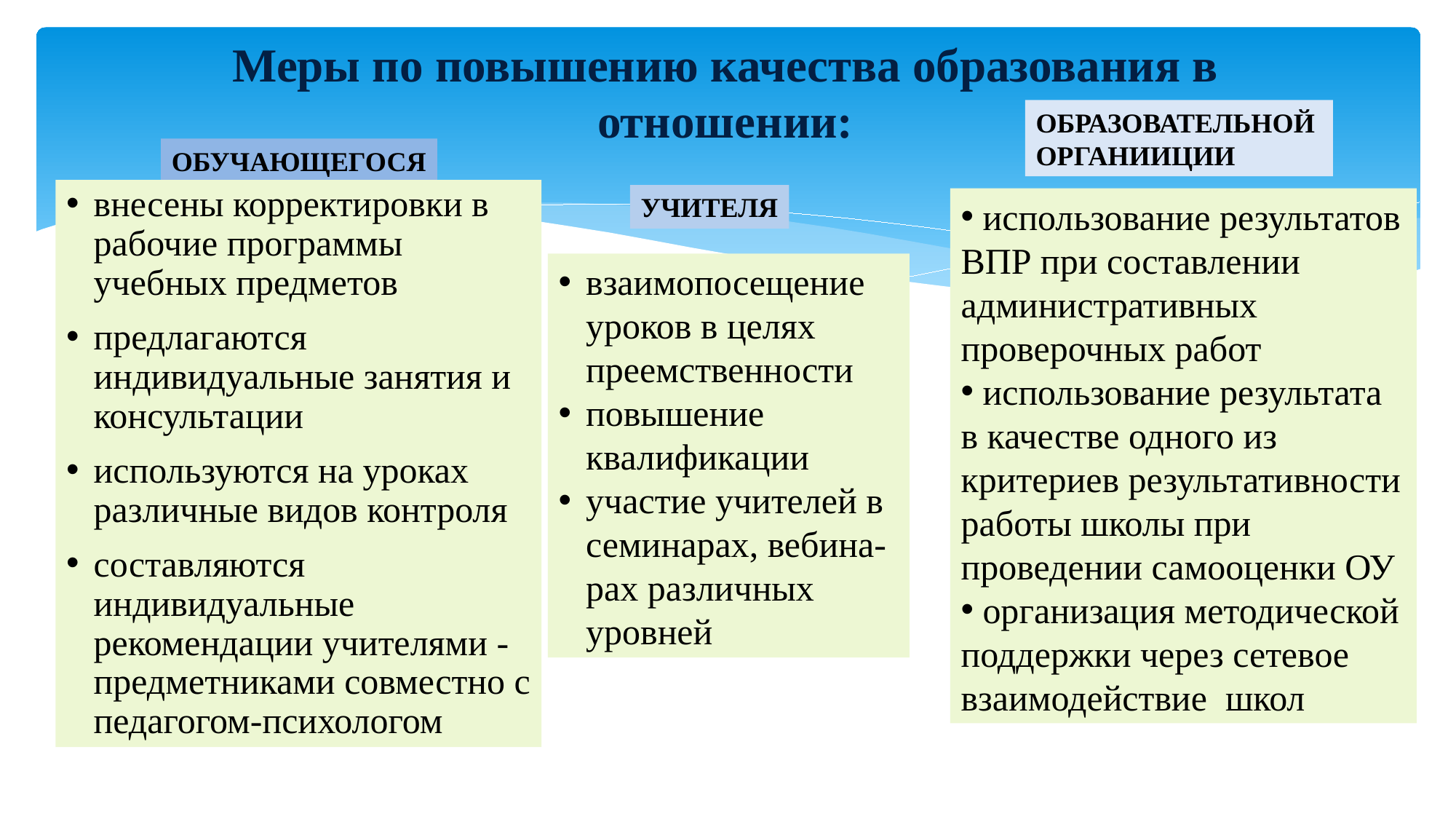

# Меры по повышению качества образования в отношении:
ОБРАЗОВАТЕЛЬНОЙ
ОРГАНИИЦИИ
ОБУЧАЮЩЕГОСЯ
внесены корректировки в рабочие программы учебных предметов
предлагаются индивидуальные занятия и консультации
используются на уроках различные видов контроля
составляются индивидуальные рекомендации учителями - предметниками совместно с педагогом-психологом
УЧИТЕЛЯ
 использование результатов ВПР при составлении административных проверочных работ
 использование результата в качестве одного из
критериев результативности работы школы при проведении самооценки ОУ
 организация методической поддержки через сетевое взаимодействие  школ
взаимопосещение уроков в целях преемственности
повышение квалификации
участие учителей в семинарах, вебина-рах различных уровней